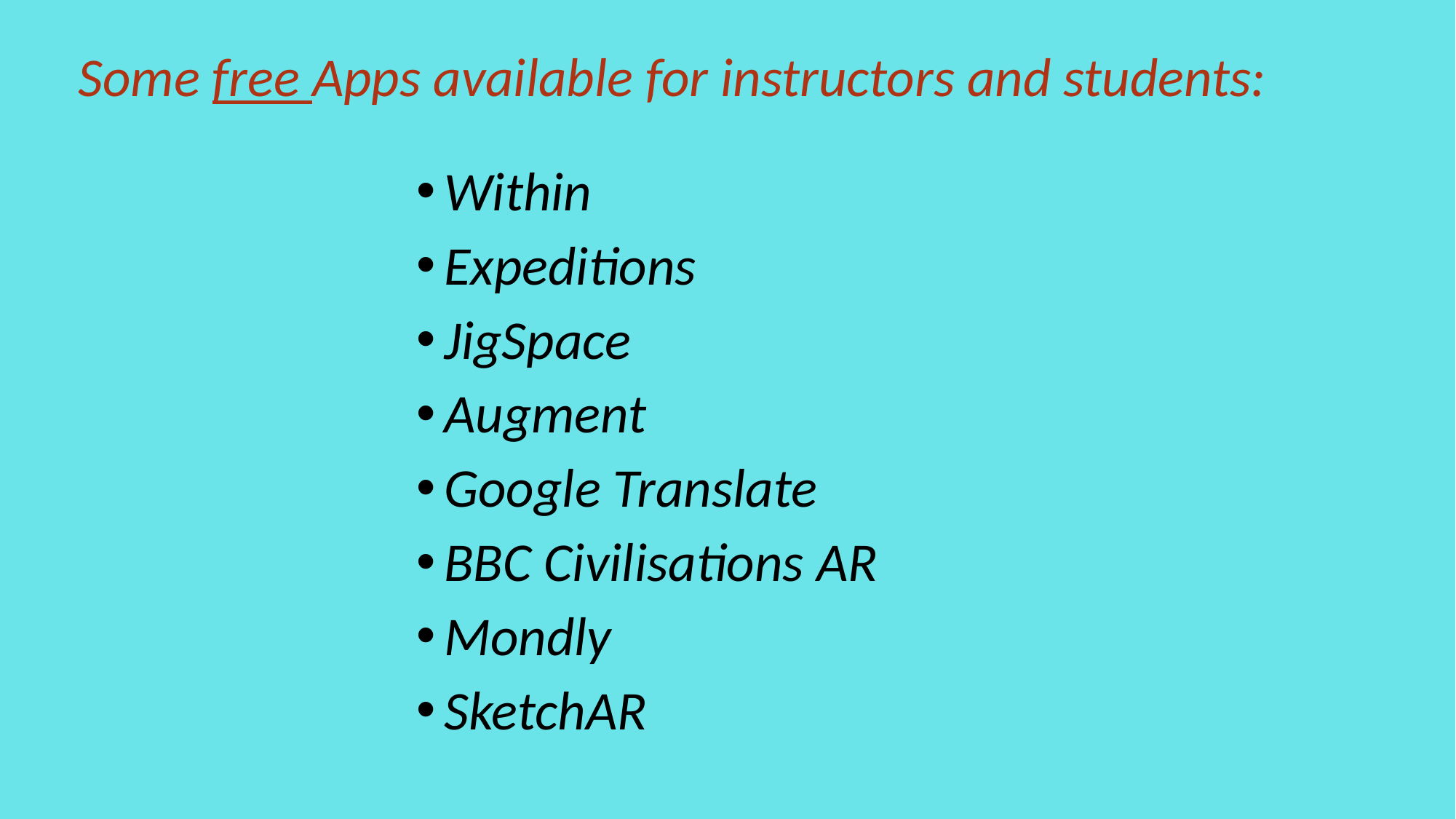

# Some free Apps available for instructors and students:
Within
Expeditions
JigSpace
Augment
Google Translate
BBC Civilisations AR
Mondly
SketchAR